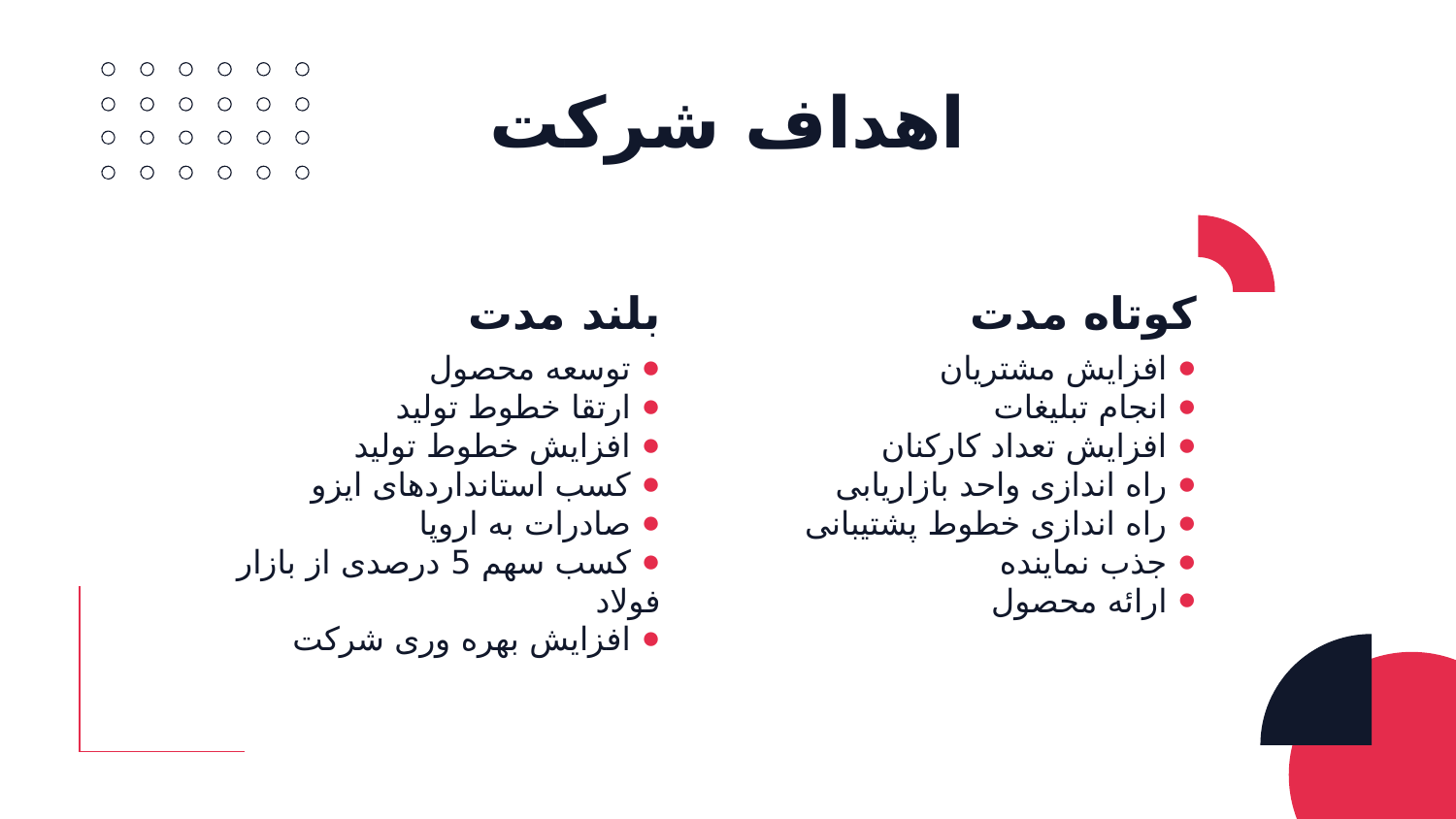

# اهداف شرکت

بلند مدت
کوتاه مدت
 توسعه محصول
 ارتقا خطوط تولید
 افزایش خطوط تولید
 کسب استانداردهای ایزو
 صادرات به اروپا
 کسب سهم 5 درصدی از بازار فولاد
 افزایش بهره وری شرکت
 افزایش مشتریان
 انجام تبلیغات
 افزایش تعداد کارکنان
 راه اندازی واحد بازاریابی
 راه اندازی خطوط پشتیبانی
 جذب نماینده
 ارائه محصول